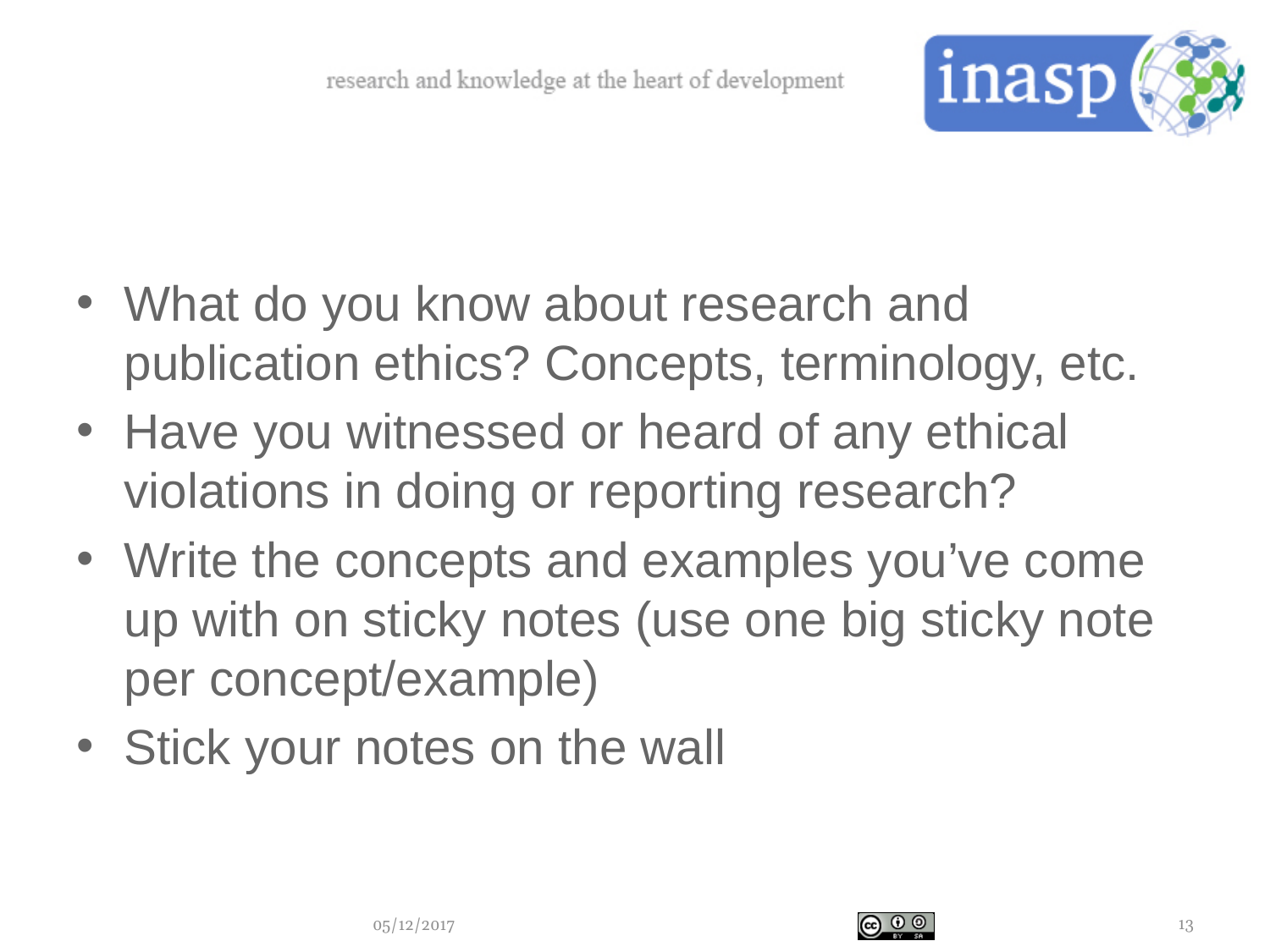

#
What do you know about research and publication ethics? Concepts, terminology, etc.
Have you witnessed or heard of any ethical violations in doing or reporting research?
Write the concepts and examples you’ve come up with on sticky notes (use one big sticky note per concept/example)
Stick your notes on the wall

05/12/2017

13